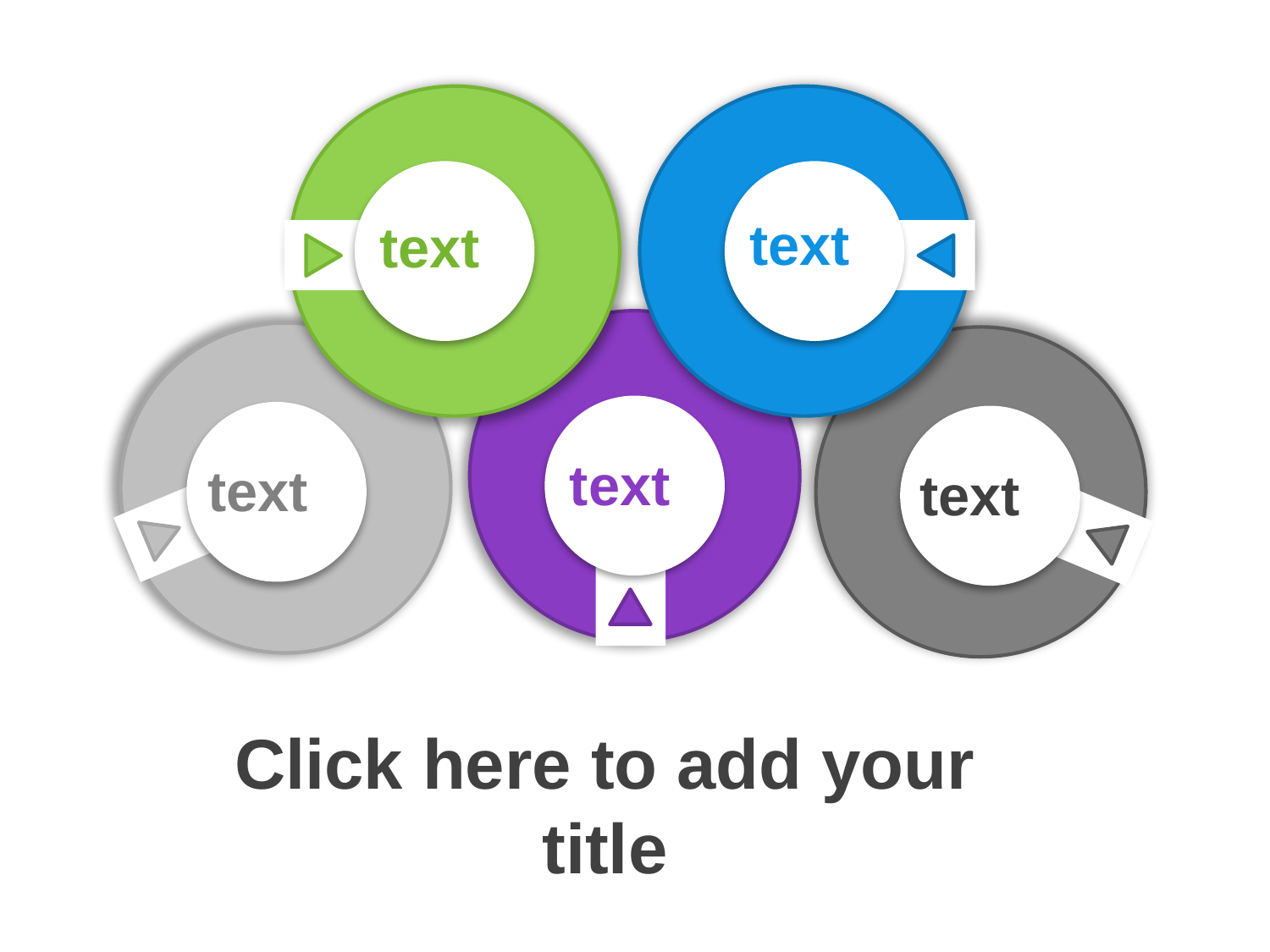

text
text

text
text
text
Click here to add your title